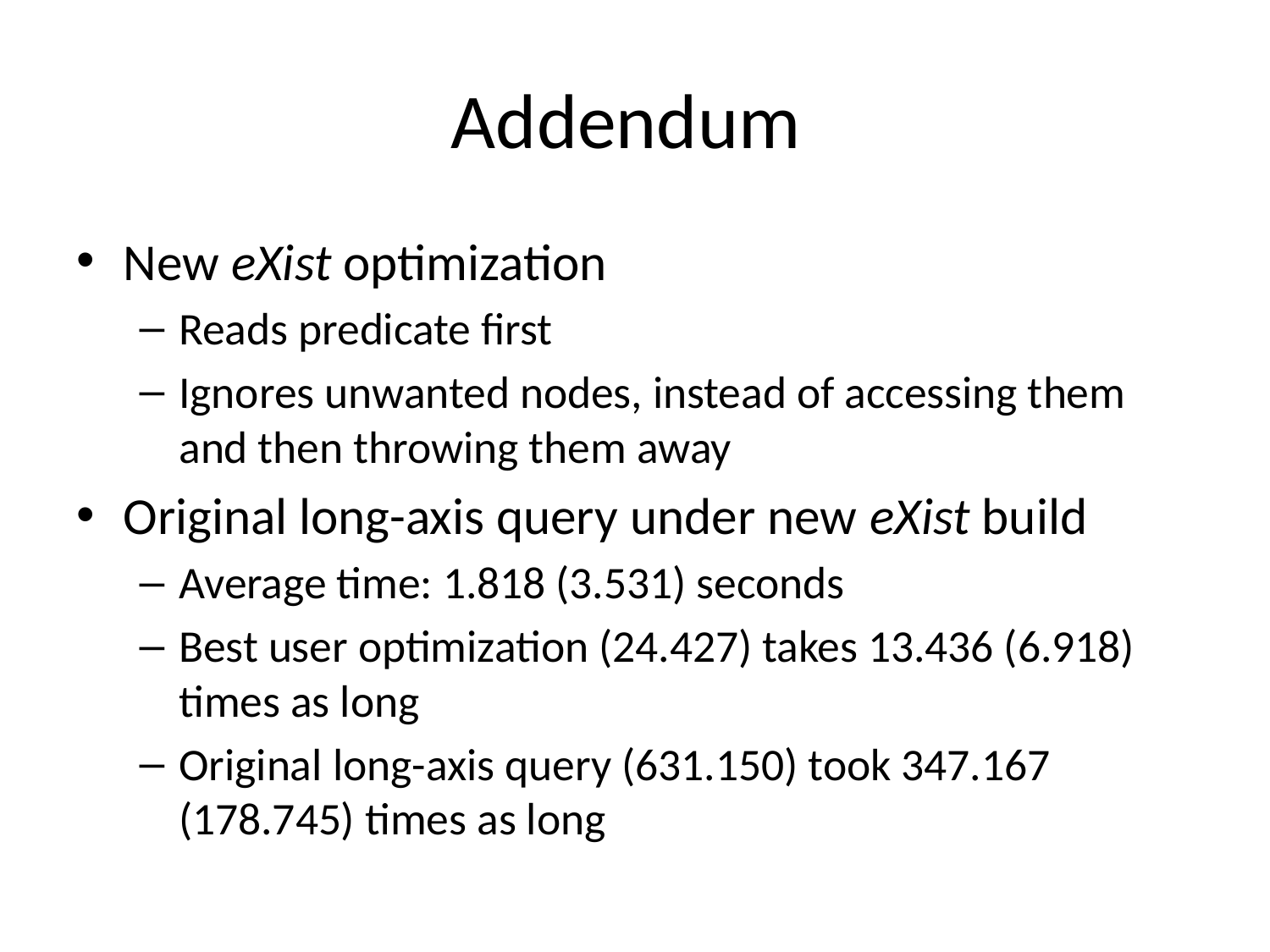

# Addendum
New eXist optimization
Reads predicate first
Ignores unwanted nodes, instead of accessing them and then throwing them away
Original long-axis query under new eXist build
Average time: 1.818 (3.531) seconds
Best user optimization (24.427) takes 13.436 (6.918) times as long
Original long-axis query (631.150) took 347.167 (178.745) times as long